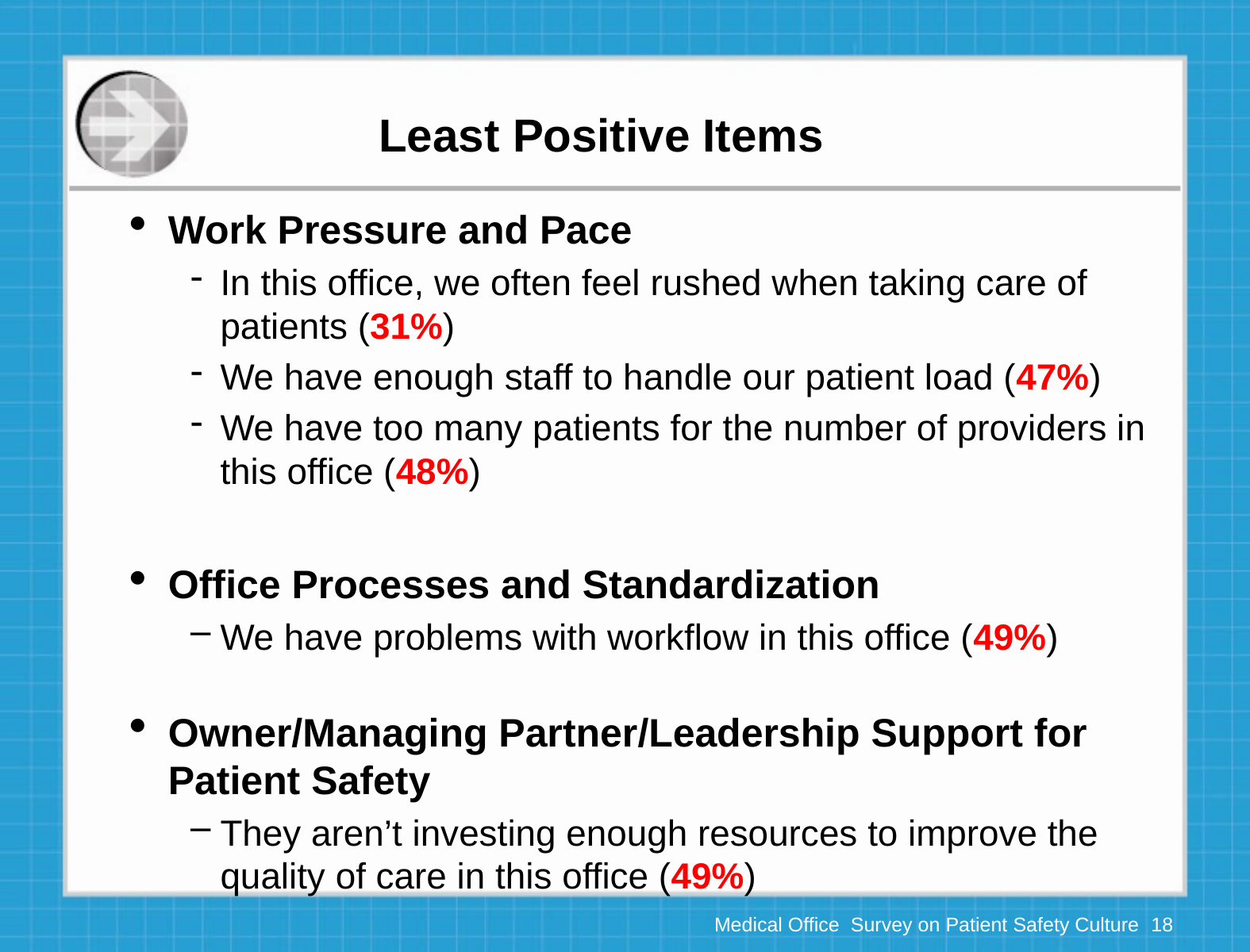

# Least Positive Items
Work Pressure and Pace
In this office, we often feel rushed when taking care of patients (31%)
We have enough staff to handle our patient load (47%)
We have too many patients for the number of providers in this office (48%)

Office Processes and Standardization
We have problems with workflow in this office (49%)

Owner/Managing Partner/Leadership Support for Patient Safety
They aren’t investing enough resources to improve the quality of care in this office (49%)